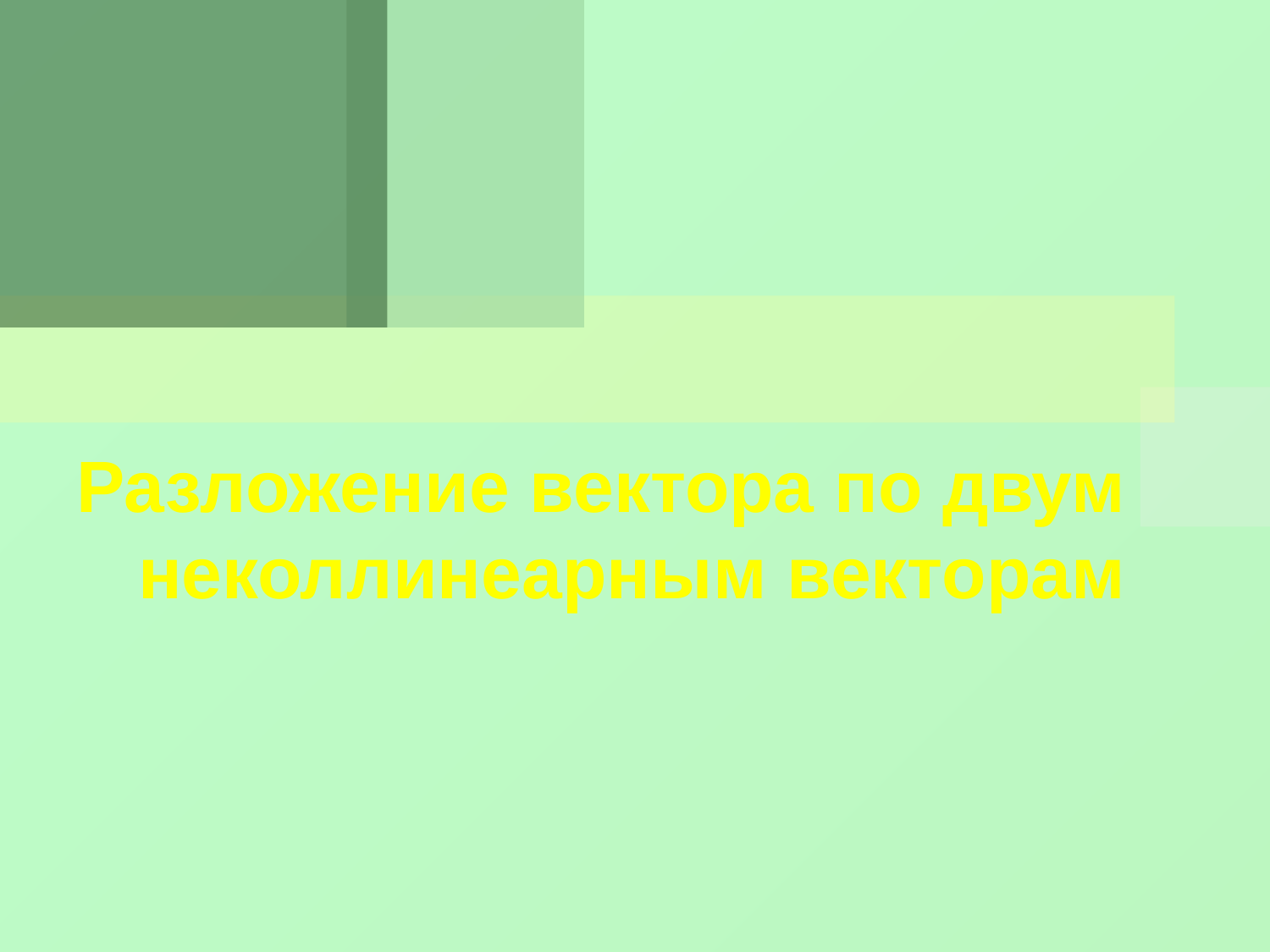

# Разложение вектора по двум неколлинеарным векторам